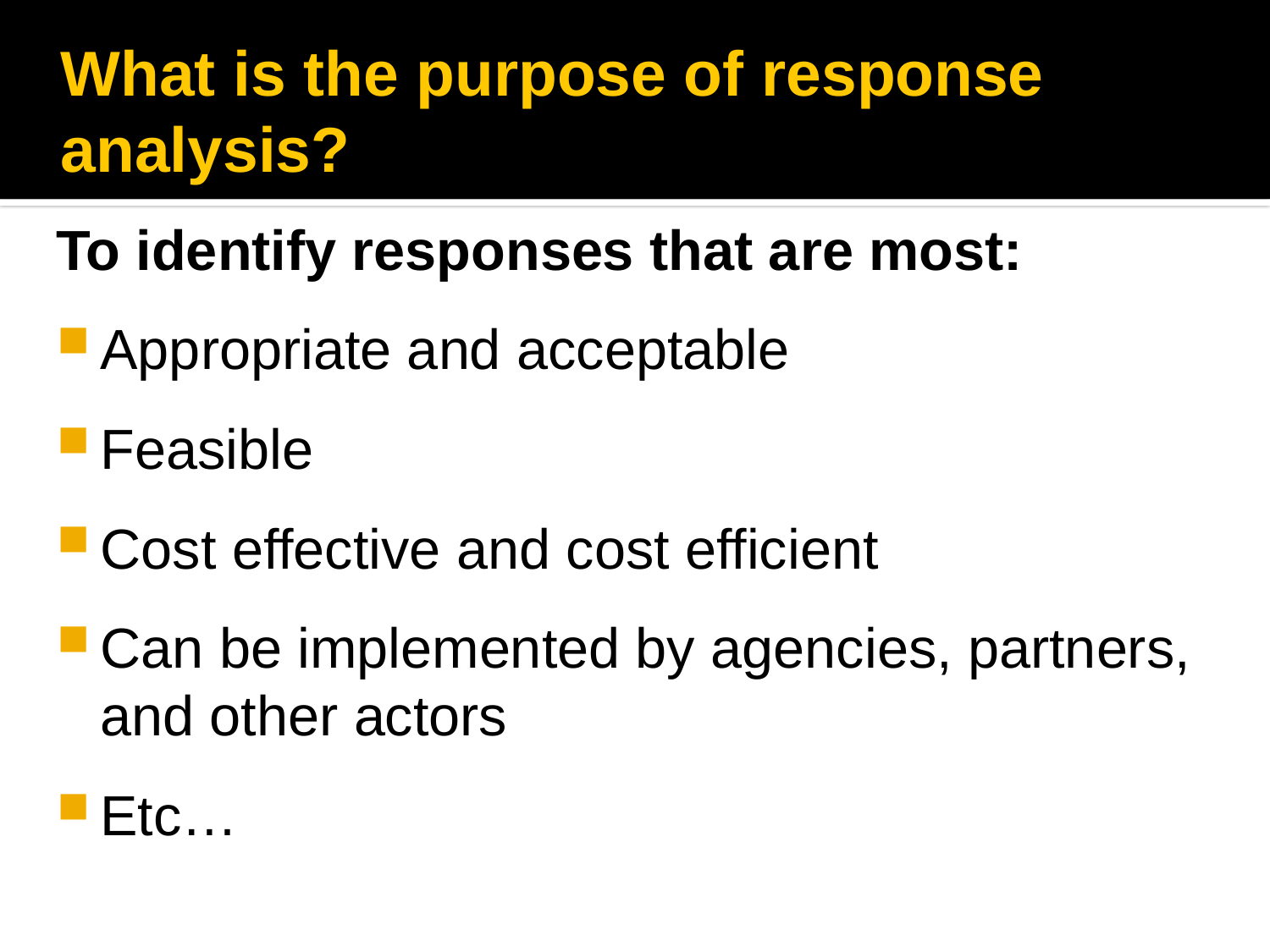

# What is the purpose of response analysis?
To identify responses that are most:
Appropriate and acceptable
Feasible
Cost effective and cost efficient
Can be implemented by agencies, partners, and other actors
Etc…